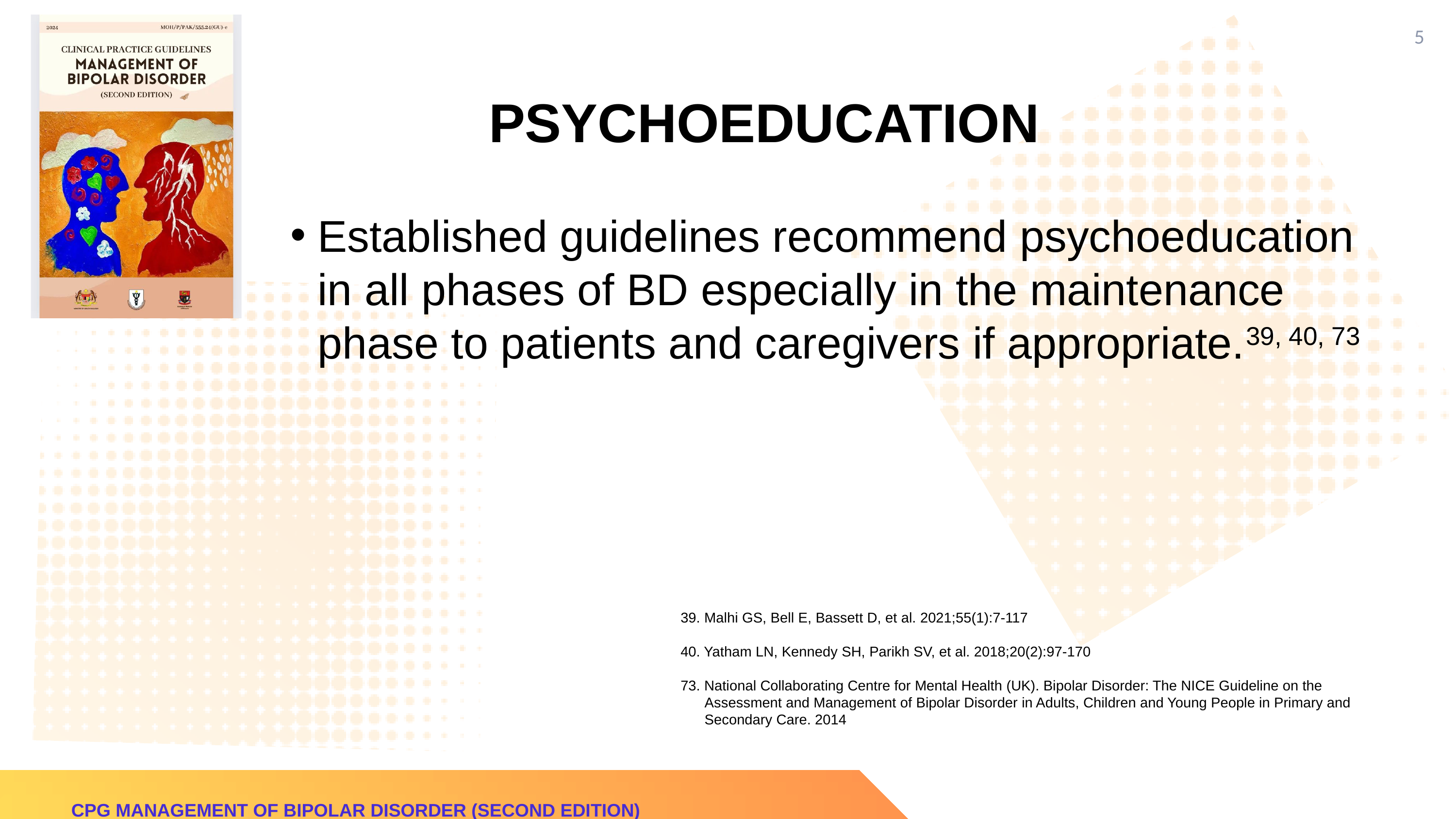

5
PSYCHOEDUCATION

Established guidelines recommend psychoeducation in all phases of BD especially in the maintenance phase to patients and caregivers if appropriate.39, 40, 73

39. Malhi GS, Bell E, Bassett D, et al. 2021;55(1):7-117

40. Yatham LN, Kennedy SH, Parikh SV, et al. 2018;20(2):97-170

73. National Collaborating Centre for Mental Health (UK). Bipolar Disorder: The NICE Guideline on the
      Assessment and Management of Bipolar Disorder in Adults, Children and Young People in Primary and
      Secondary Care. 2014

CPG MANAGEMENT OF BIPOLAR DISORDER (SECOND EDITION)